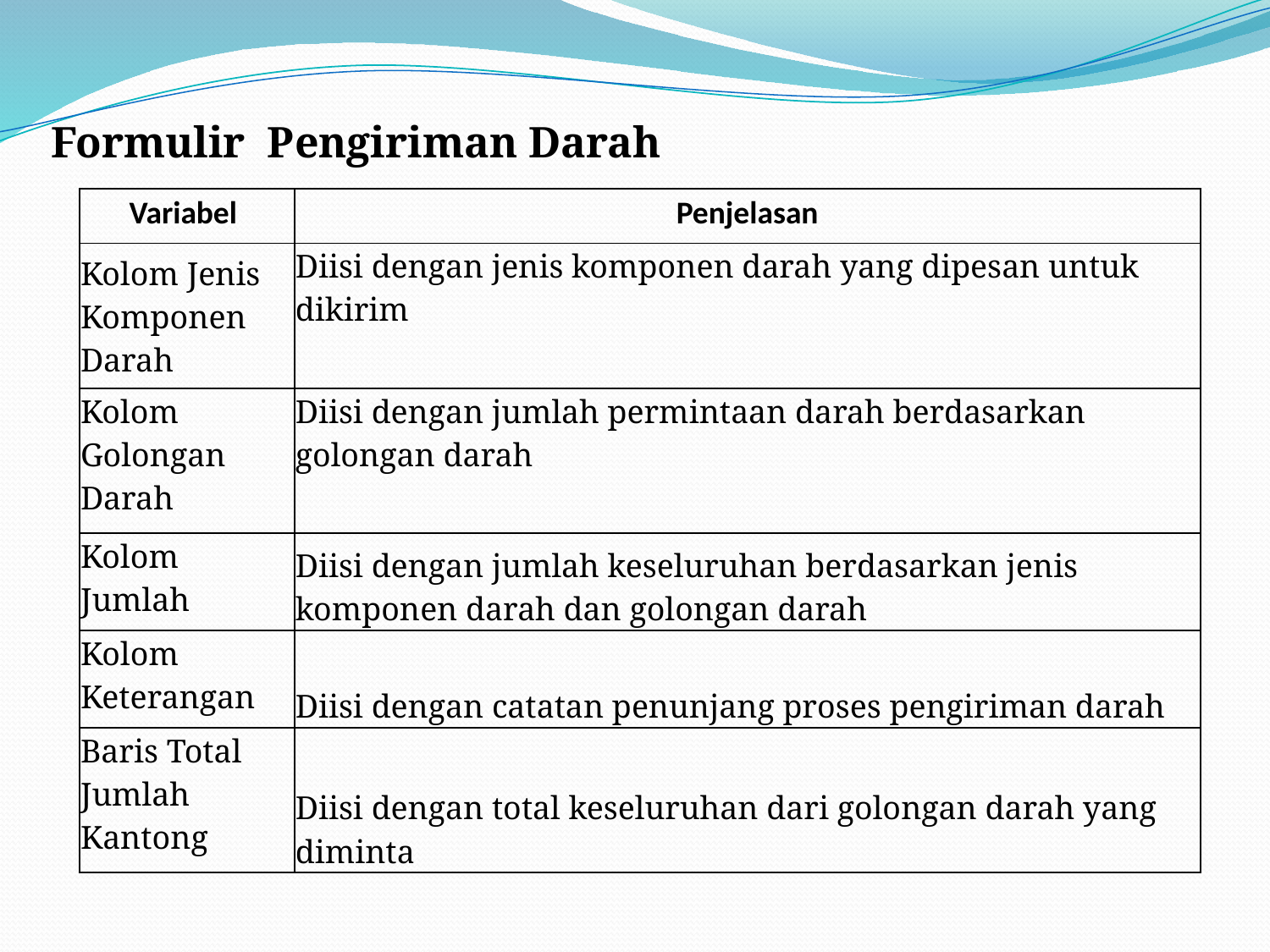

Formulir  Pengiriman Darah
| Variabel | Penjelasan |
| --- | --- |
| Kolom Jenis Komponen Darah | Diisi dengan jenis komponen darah yang dipesan untuk dikirim |
| Kolom Golongan Darah | Diisi dengan jumlah permintaan darah berdasarkan golongan darah |
| Kolom Jumlah | Diisi dengan jumlah keseluruhan berdasarkan jenis komponen darah dan golongan darah |
| Kolom Keterangan | Diisi dengan catatan penunjang proses pengiriman darah |
| Baris Total Jumlah Kantong | Diisi dengan total keseluruhan dari golongan darah yang diminta |